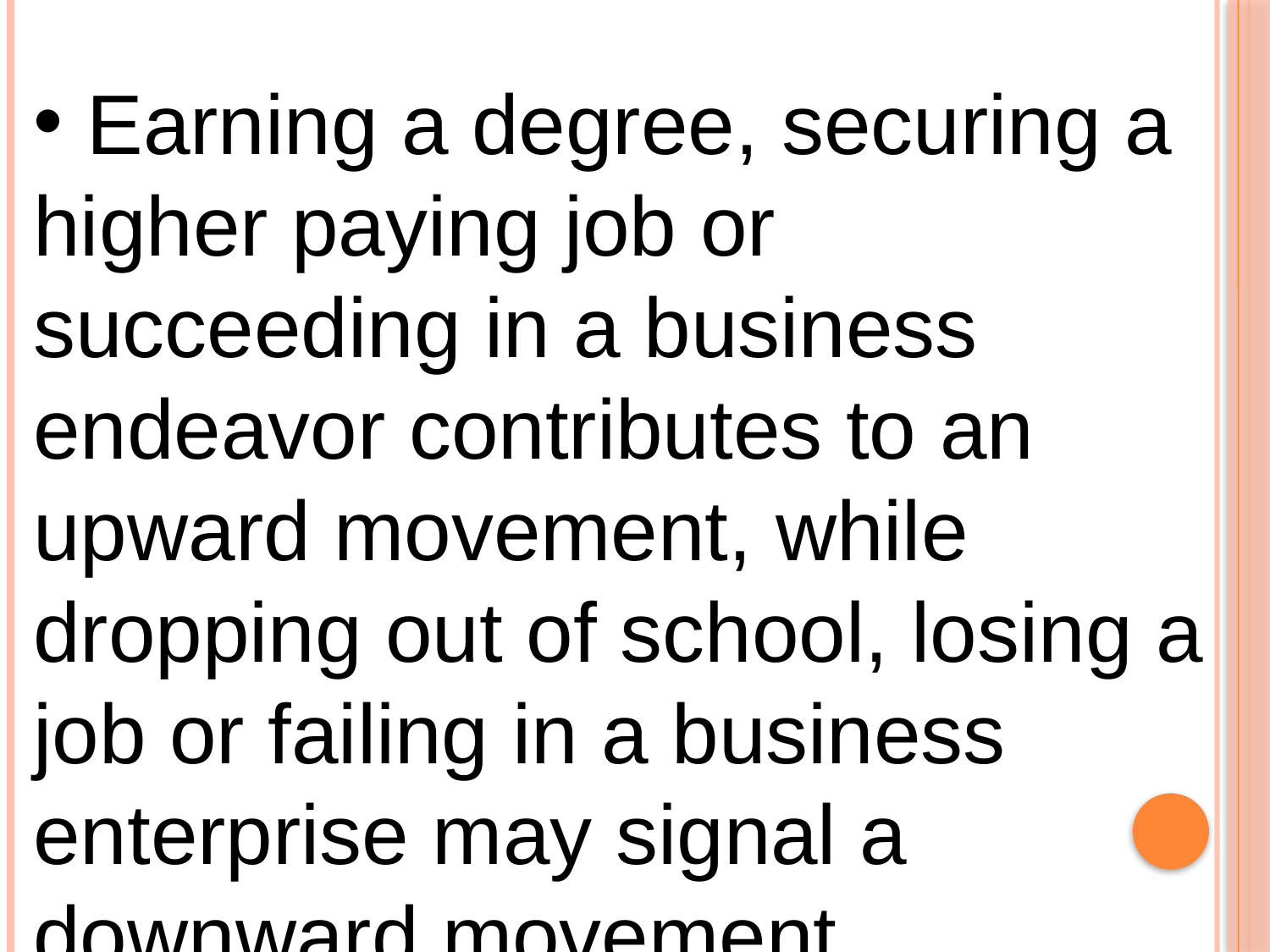

Earning a degree, securing a higher paying job or succeeding in a business endeavor contributes to an upward movement, while dropping out of school, losing a job or failing in a business enterprise may signal a downward movement.